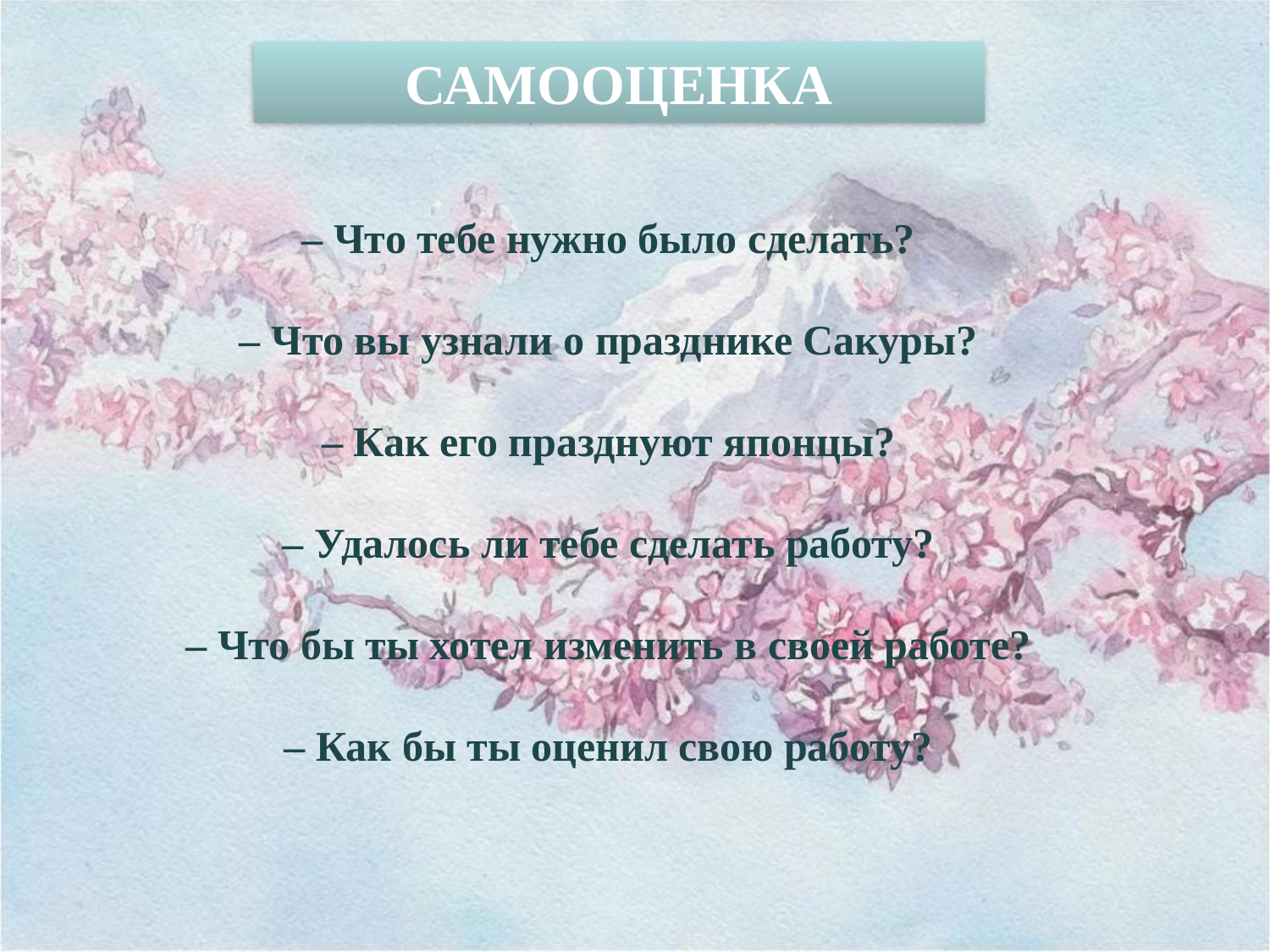

САМООЦЕНКА
– Что тебе нужно было сделать?
– Что вы узнали о празднике Сакуры?
– Как его празднуют японцы?
– Удалось ли тебе сделать работу?
– Что бы ты хотел изменить в своей работе?
– Как бы ты оценил свою работу?